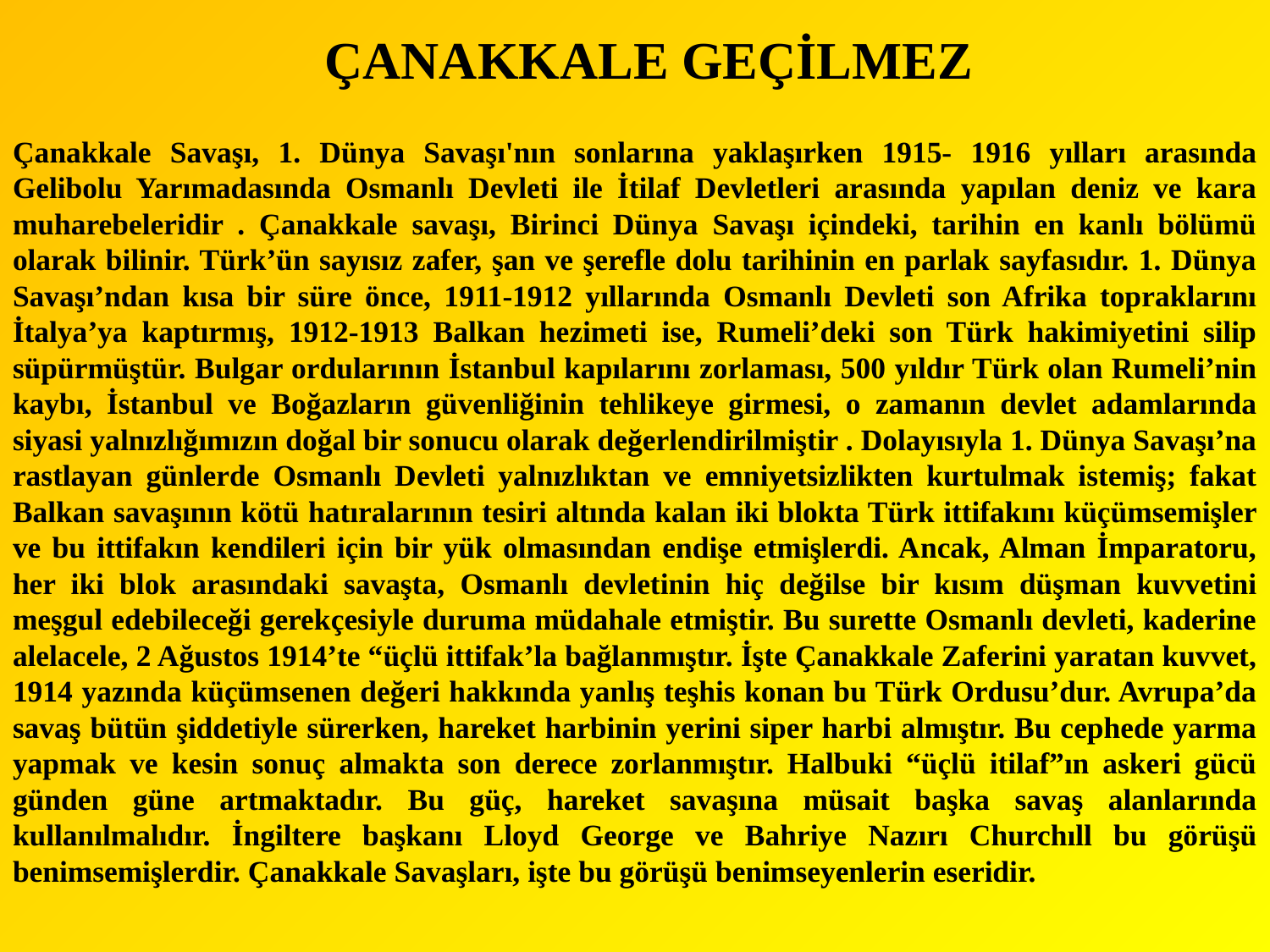

# ÇANAKKALE GEÇİLMEZ
Çanakkale Savaşı, 1. Dünya Savaşı'nın sonlarına yaklaşırken 1915- 1916 yılları arasında Gelibolu Yarımadasında Osmanlı Devleti ile İtilaf Devletleri arasında yapılan deniz ve kara muharebeleridir . Çanakkale savaşı, Birinci Dünya Savaşı içindeki, tarihin en kanlı bölümü olarak bilinir. Türk’ün sayısız zafer, şan ve şerefle dolu tarihinin en parlak sayfasıdır. 1. Dünya Savaşı’ndan kısa bir süre önce, 1911-1912 yıllarında Osmanlı Devleti son Afrika topraklarını İtalya’ya kaptırmış, 1912-1913 Balkan hezimeti ise, Rumeli’deki son Türk hakimiyetini silip süpürmüştür. Bulgar ordularının İstanbul kapılarını zorlaması, 500 yıldır Türk olan Rumeli’nin kaybı, İstanbul ve Boğazların güvenliğinin tehlikeye girmesi, o zamanın devlet adamlarında siyasi yalnızlığımızın doğal bir sonucu olarak değerlendirilmiştir . Dolayısıyla 1. Dünya Savaşı’na rastlayan günlerde Osmanlı Devleti yalnızlıktan ve emniyetsizlikten kurtulmak istemiş; fakat Balkan savaşının kötü hatıralarının tesiri altında kalan iki blokta Türk ittifakını küçümsemişler ve bu ittifakın kendileri için bir yük olmasından endişe etmişlerdi. Ancak, Alman İmparatoru, her iki blok arasındaki savaşta, Osmanlı devletinin hiç değilse bir kısım düşman kuvvetini meşgul edebileceği gerekçesiyle duruma müdahale etmiştir. Bu surette Osmanlı devleti, kaderine alelacele, 2 Ağustos 1914’te “üçlü ittifak’la bağlanmıştır. İşte Çanakkale Zaferini yaratan kuvvet, 1914 yazında küçümsenen değeri hakkında yanlış teşhis konan bu Türk Ordusu’dur. Avrupa’da savaş bütün şiddetiyle sürerken, hareket harbinin yerini siper harbi almıştır. Bu cephede yarma yapmak ve kesin sonuç almakta son derece zorlanmıştır. Halbuki “üçlü itilaf”ın askeri gücü günden güne artmaktadır. Bu güç, hareket savaşına müsait başka savaş alanlarında kullanılmalıdır. İngiltere başkanı Lloyd George ve Bahriye Nazırı Churchıll bu görüşü benimsemişlerdir. Çanakkale Savaşları, işte bu görüşü benimseyenlerin eseridir.